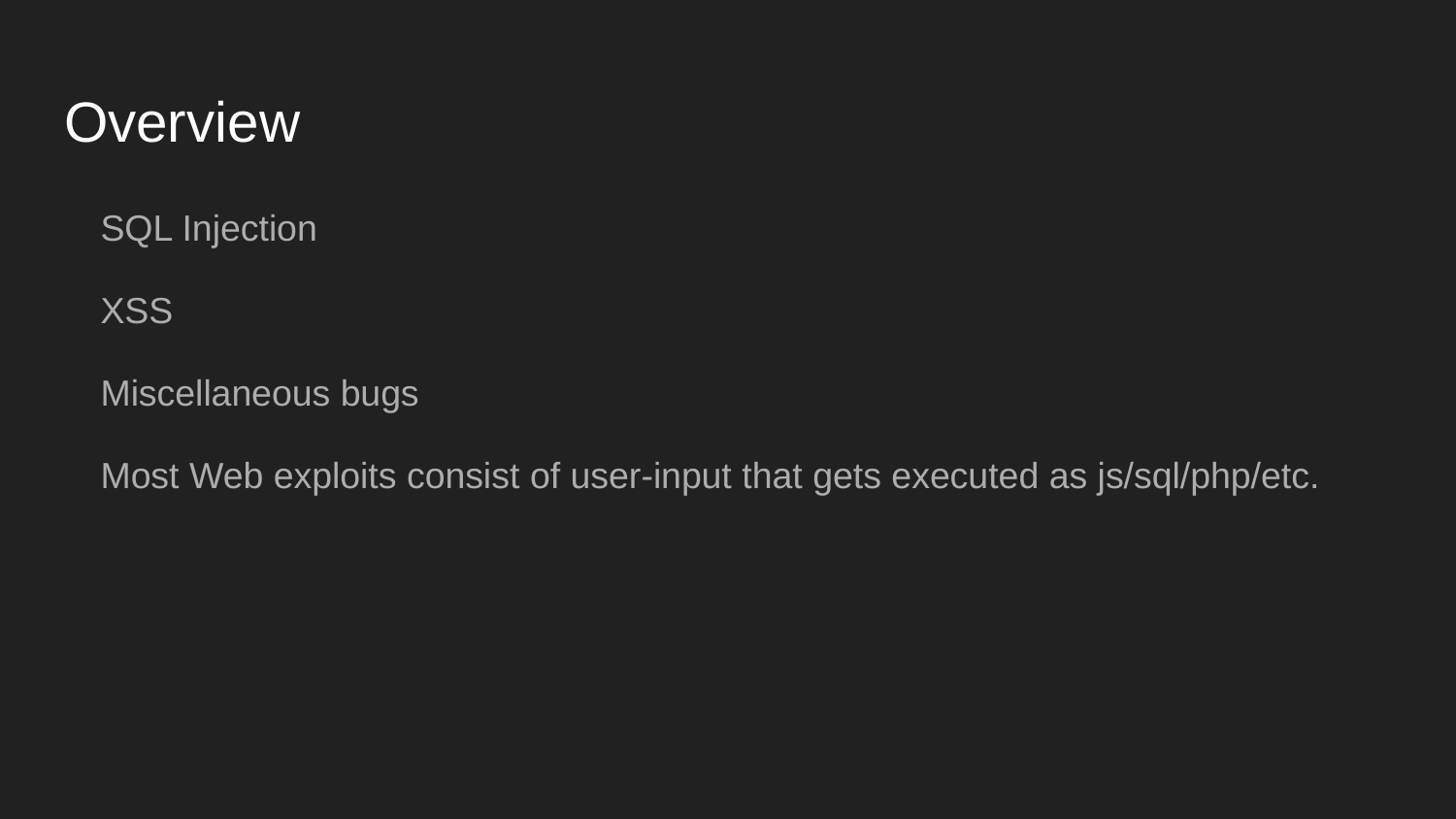

# Overview
SQL Injection
XSS
Miscellaneous bugs
Most Web exploits consist of user-input that gets executed as js/sql/php/etc.